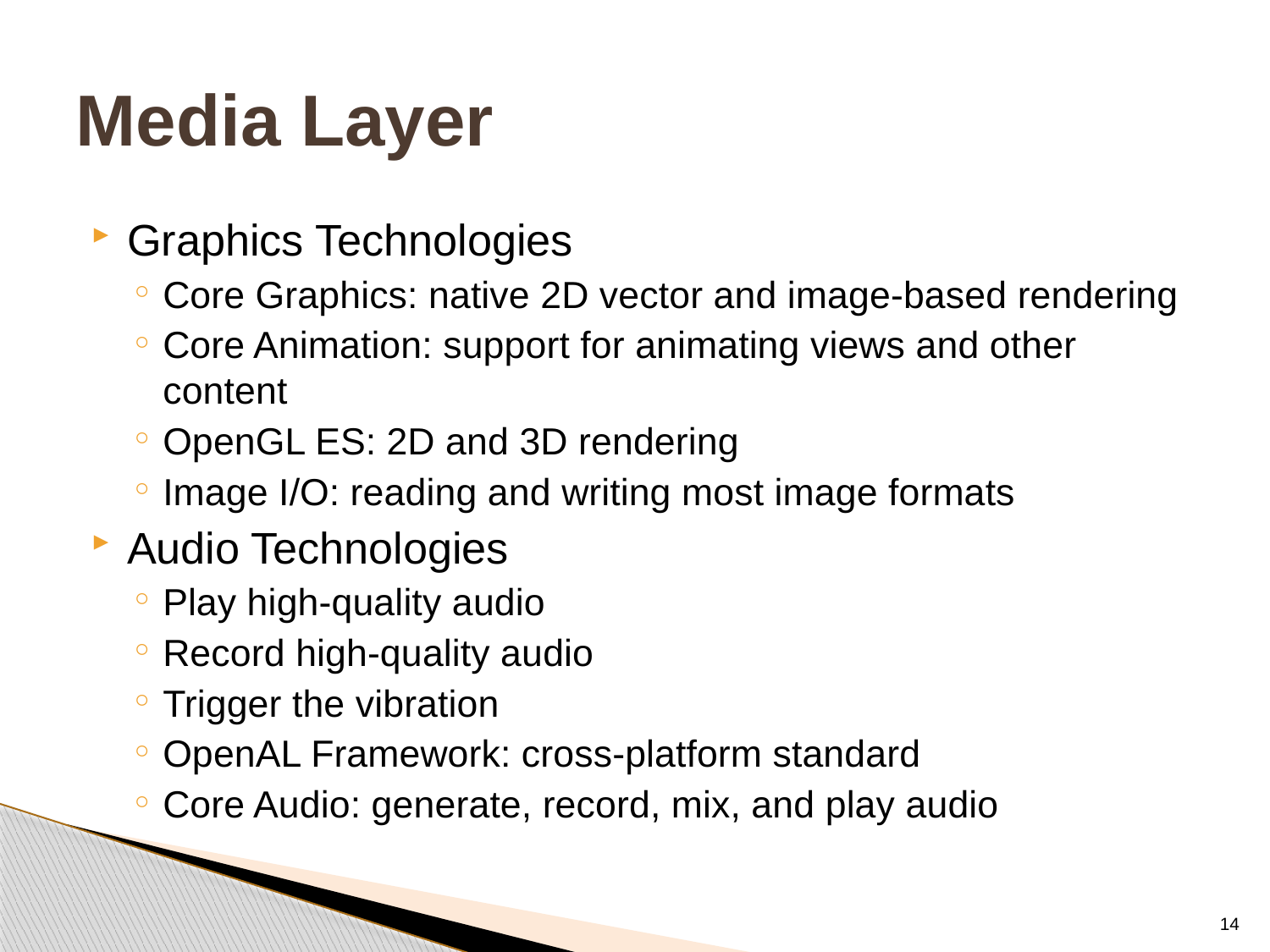

# Media Layer
Graphics Technologies
Core Graphics: native 2D vector and image-based rendering
Core Animation: support for animating views and other content
OpenGL ES: 2D and 3D rendering
Image I/O: reading and writing most image formats
Audio Technologies
Play high-quality audio
Record high-quality audio
Trigger the vibration
OpenAL Framework: cross-platform standard
Core Audio: generate, record, mix, and play audio

14